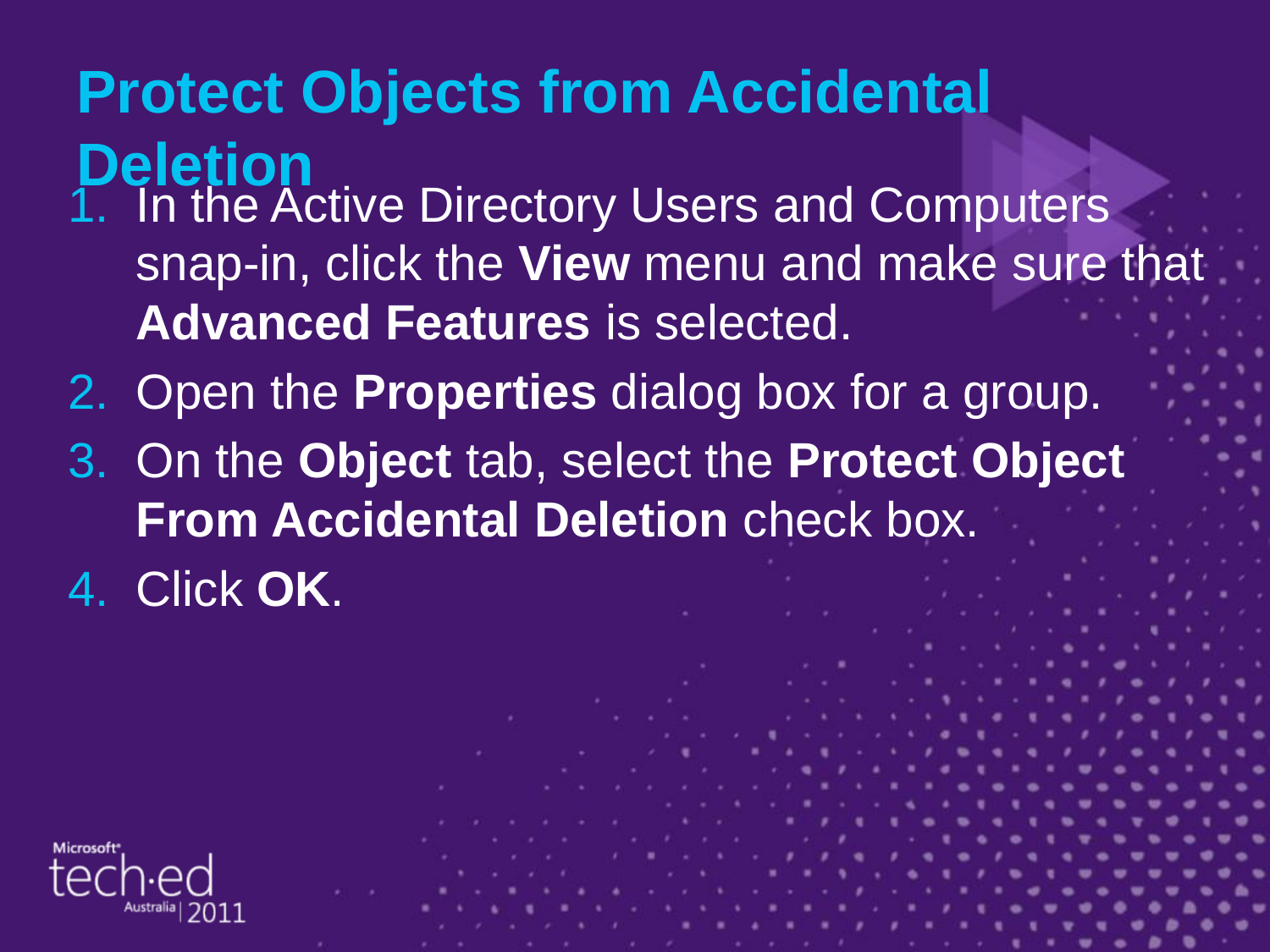

# Protect Objects from Accidental Deletion
In the Active Directory Users and Computers snap-in, click the View menu and make sure that Advanced Features is selected.
Open the Properties dialog box for a group.
On the Object tab, select the Protect Object From Accidental Deletion check box.
Click OK.